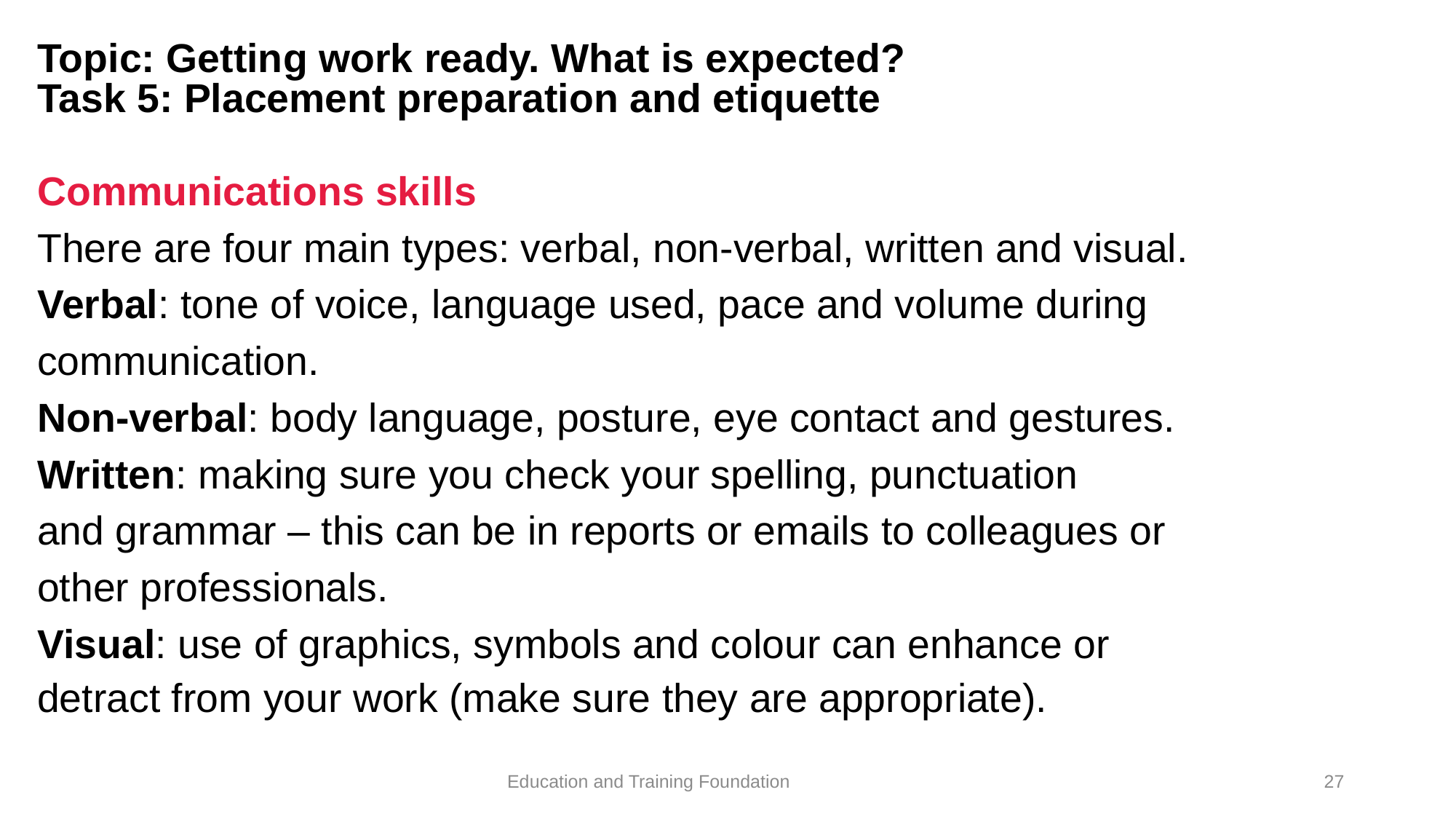

# Topic: Getting work ready. What is expected? Task 5: Placement preparation and etiquette
Communications skills
There are four main types: verbal, non-verbal, written and visual.
Verbal: tone of voice, language used, pace and volume during communication.
Non-verbal: body language, posture, eye contact and gestures.
Written: making sure you check your spelling, punctuation and grammar – this can be in reports or emails to colleagues or other professionals.
Visual: use of graphics, symbols and colour can enhance or detract from your work (make sure they are appropriate).

27
Education and Training Foundation